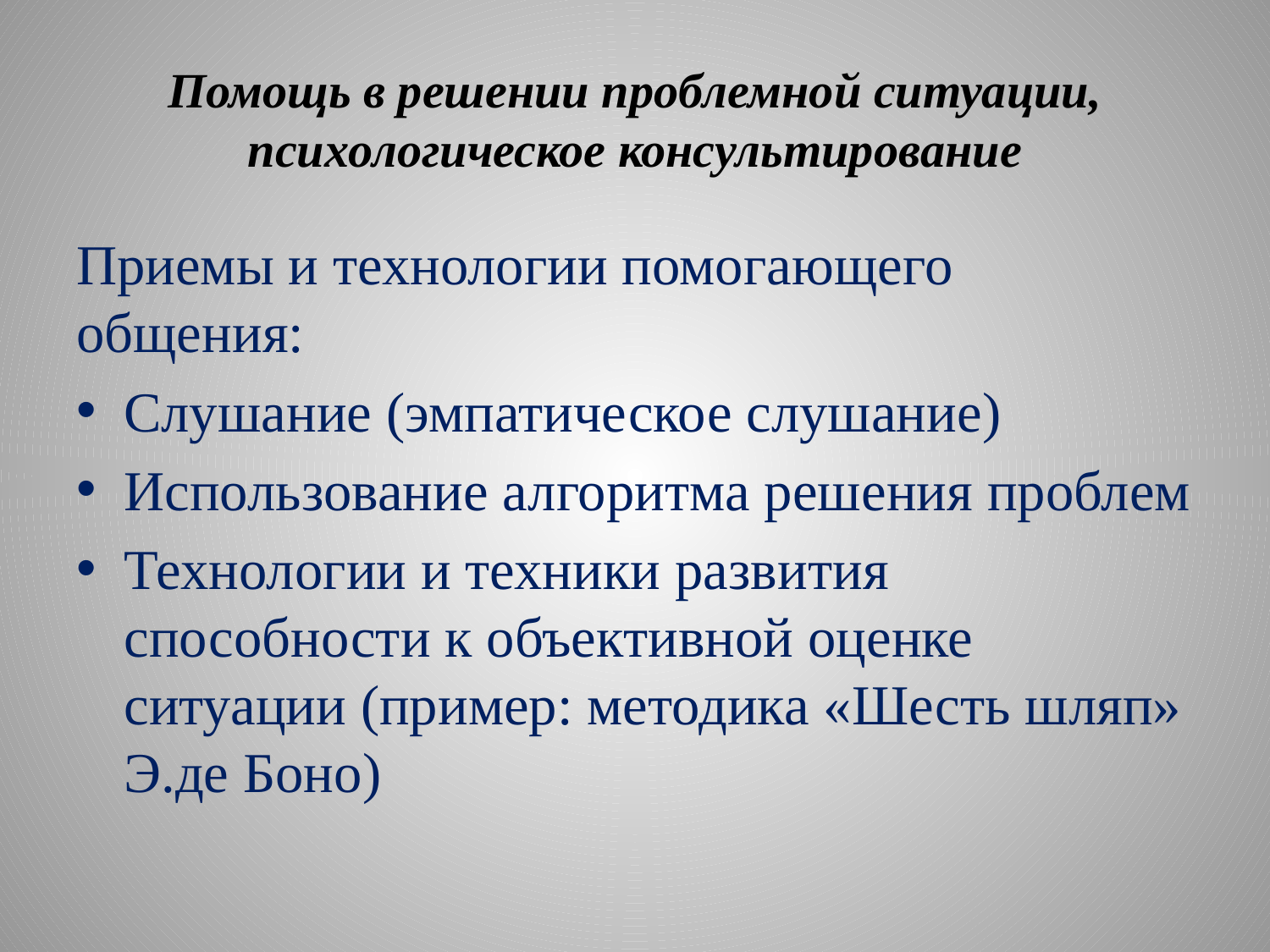

# Помощь в решении проблемной ситуации, психологическое консультирование
Приемы и технологии помогающего общения:
Слушание (эмпатическое слушание)
Использование алгоритма решения проблем
Технологии и техники развития способности к объективной оценке ситуации (пример: методика «Шесть шляп» Э.де Боно)